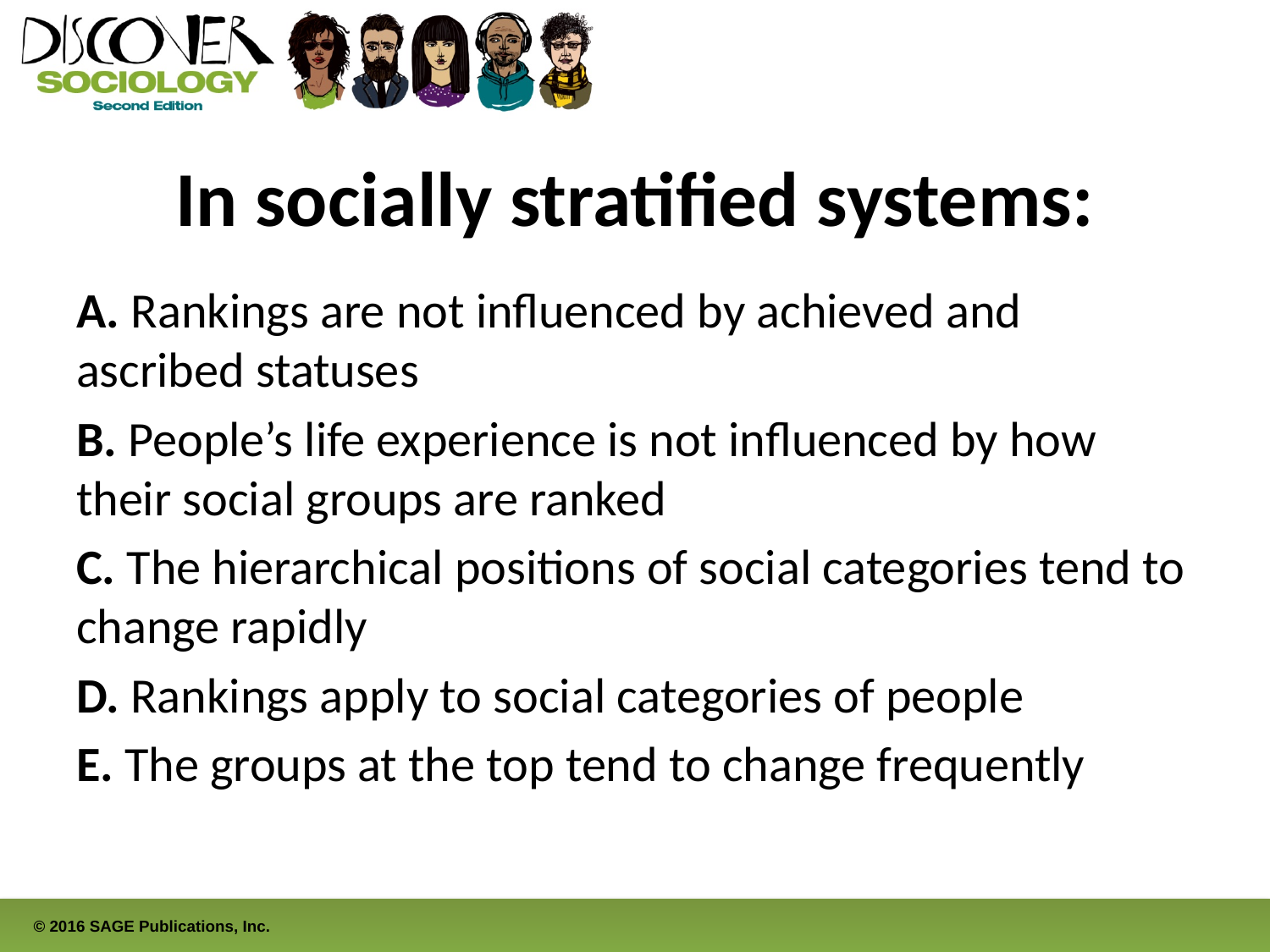

# In socially stratified systems:
A. Rankings are not influenced by achieved and ascribed statuses
B. People’s life experience is not influenced by how their social groups are ranked
C. The hierarchical positions of social categories tend to change rapidly
D. Rankings apply to social categories of people
E. The groups at the top tend to change frequently